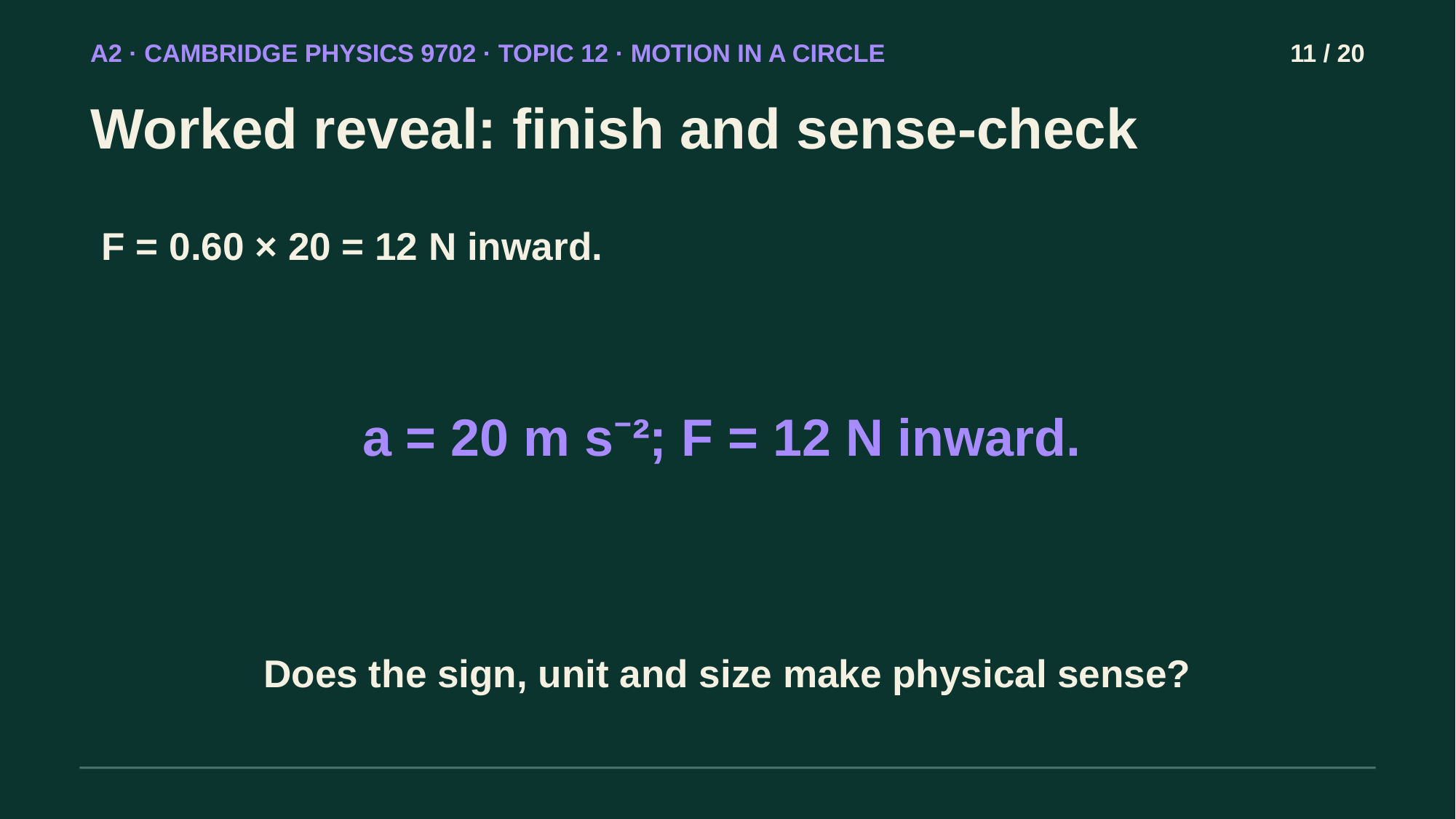

A2 · CAMBRIDGE PHYSICS 9702 · TOPIC 12 · MOTION IN A CIRCLE
11 / 20
Worked reveal: finish and sense-check
F = 0.60 × 20 = 12 N inward.
a = 20 m s⁻²; F = 12 N inward.
Does the sign, unit and size make physical sense?